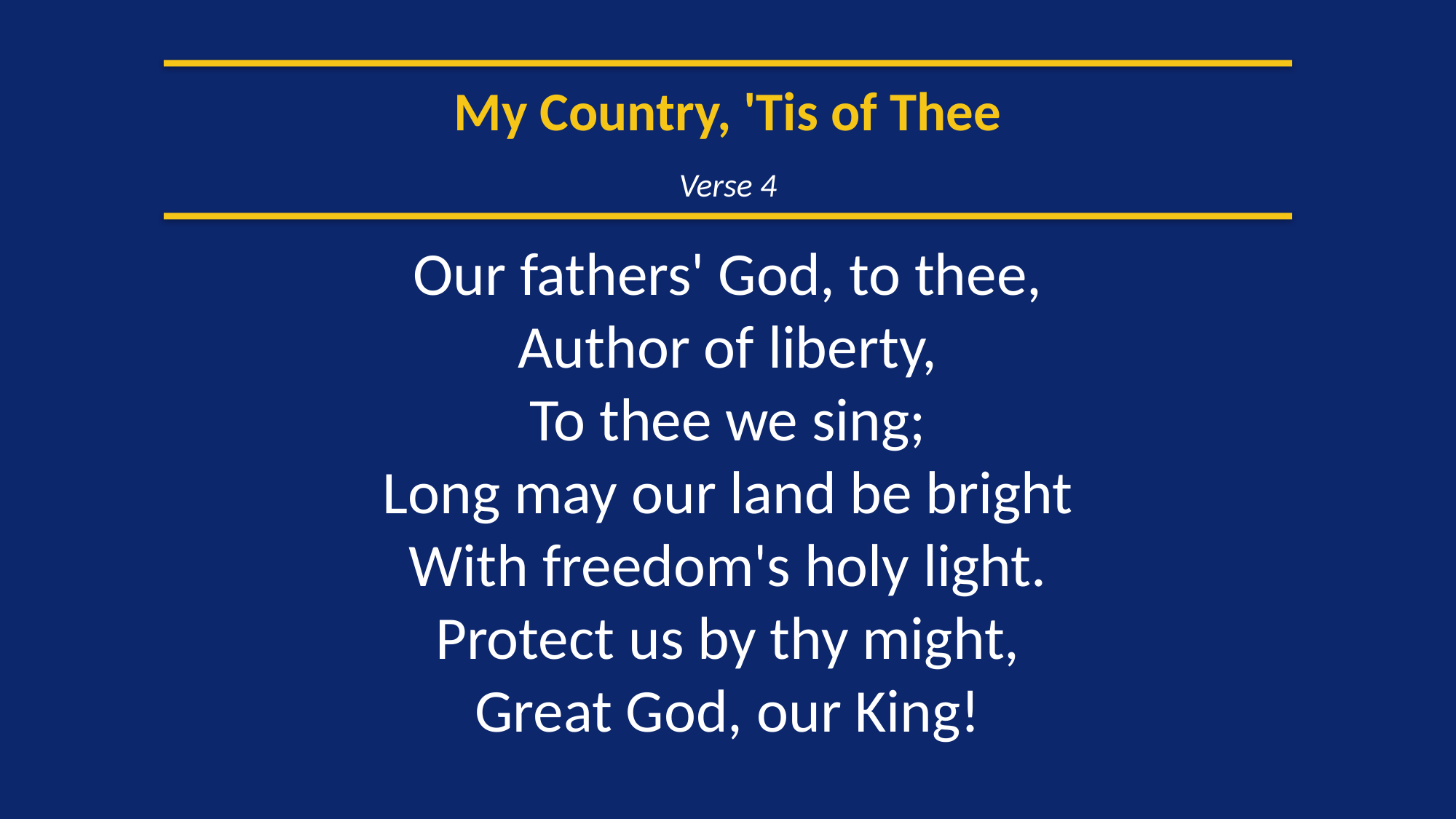

My Country, 'Tis of Thee
Verse 4

Our fathers' God, to thee,
Author of liberty,
To thee we sing;
Long may our land be bright
With freedom's holy light.
Protect us by thy might,
Great God, our King!